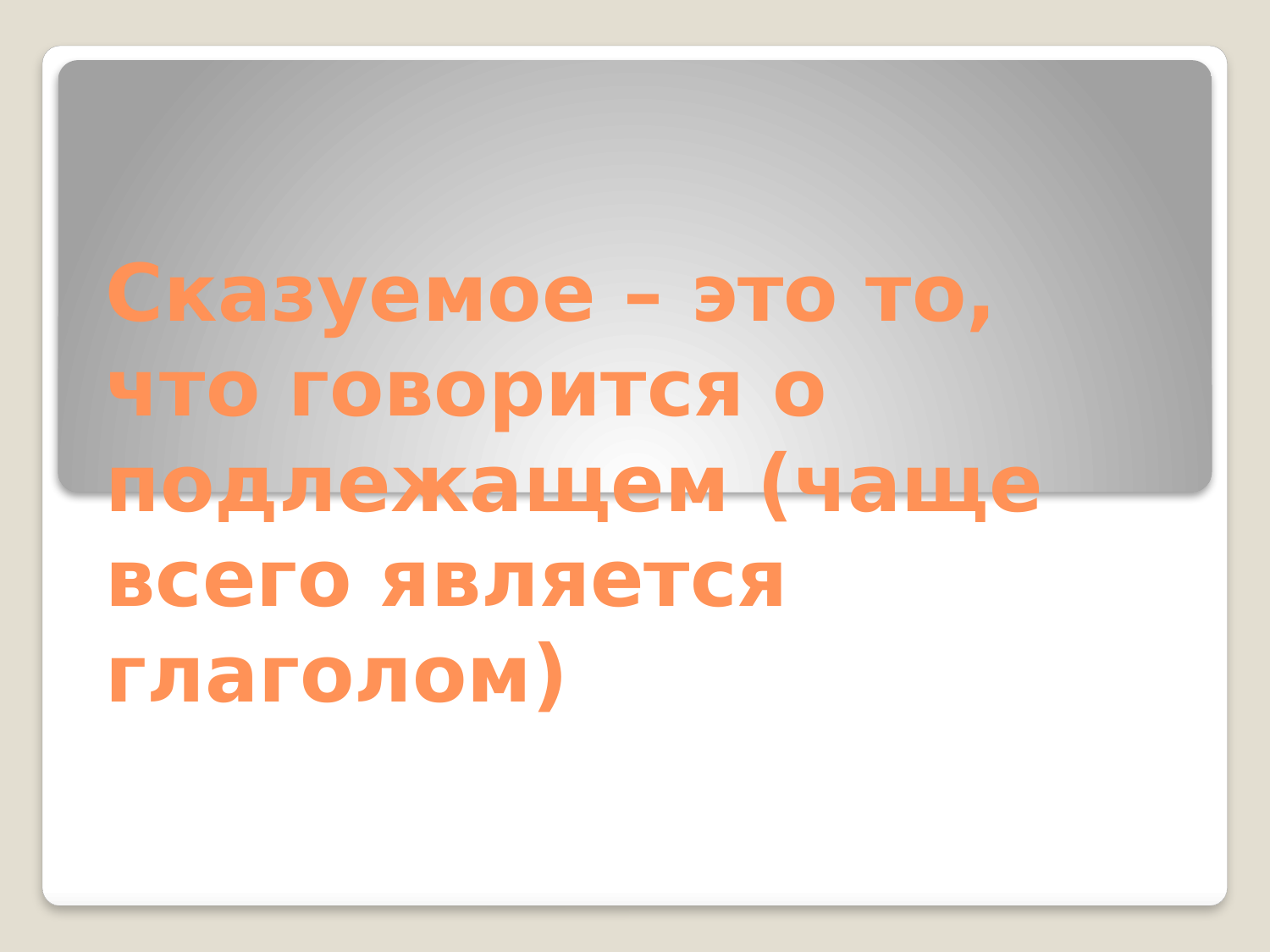

# Сказуемое – это то, что говорится о подлежащем (чаще всего является глаголом)